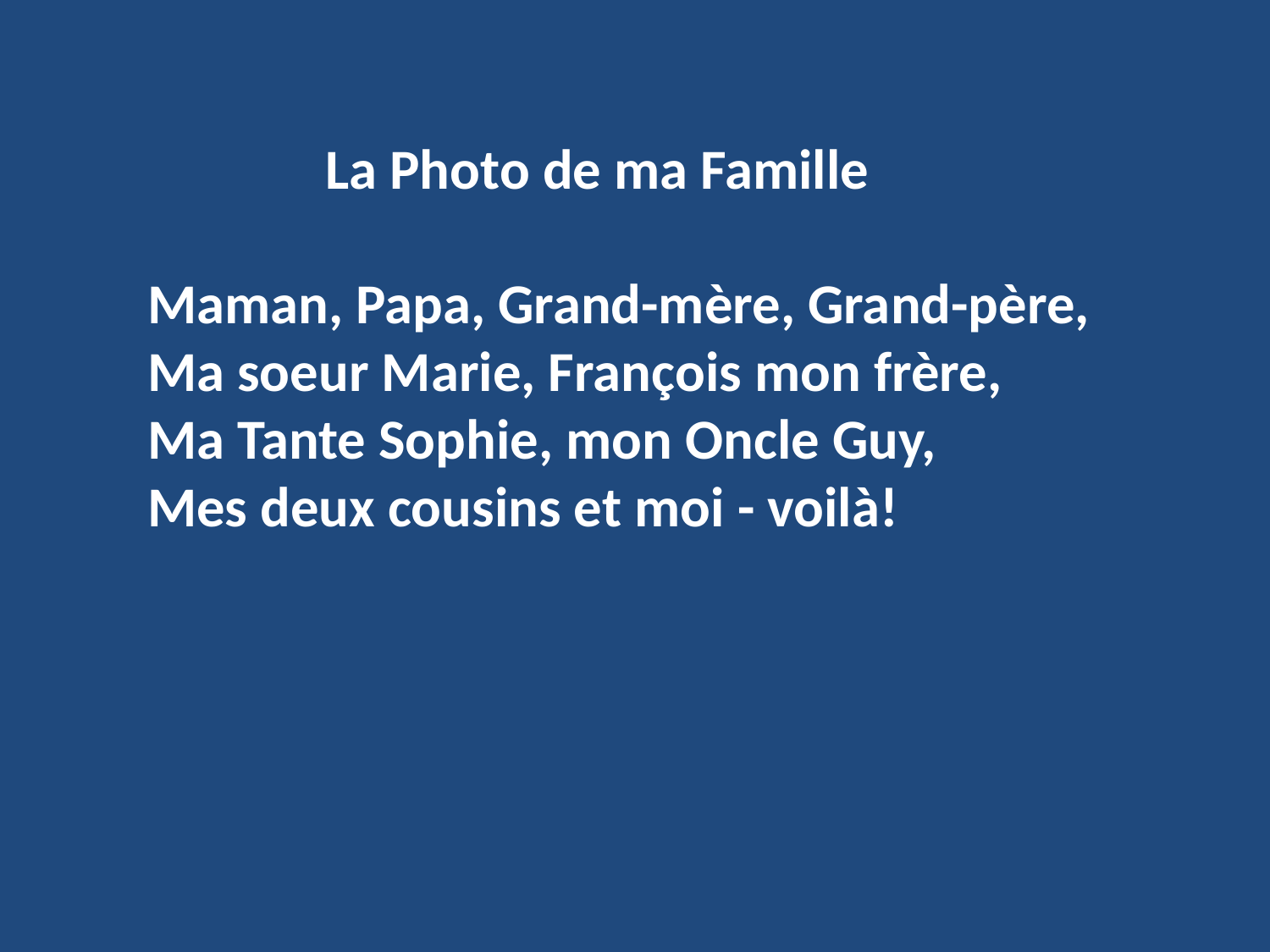

La Photo de ma Famille
Maman, Papa, Grand-mère, Grand-père,
Ma soeur Marie, François mon frère,
Ma Tante Sophie, mon Oncle Guy,
Mes deux cousins et moi - voilà!